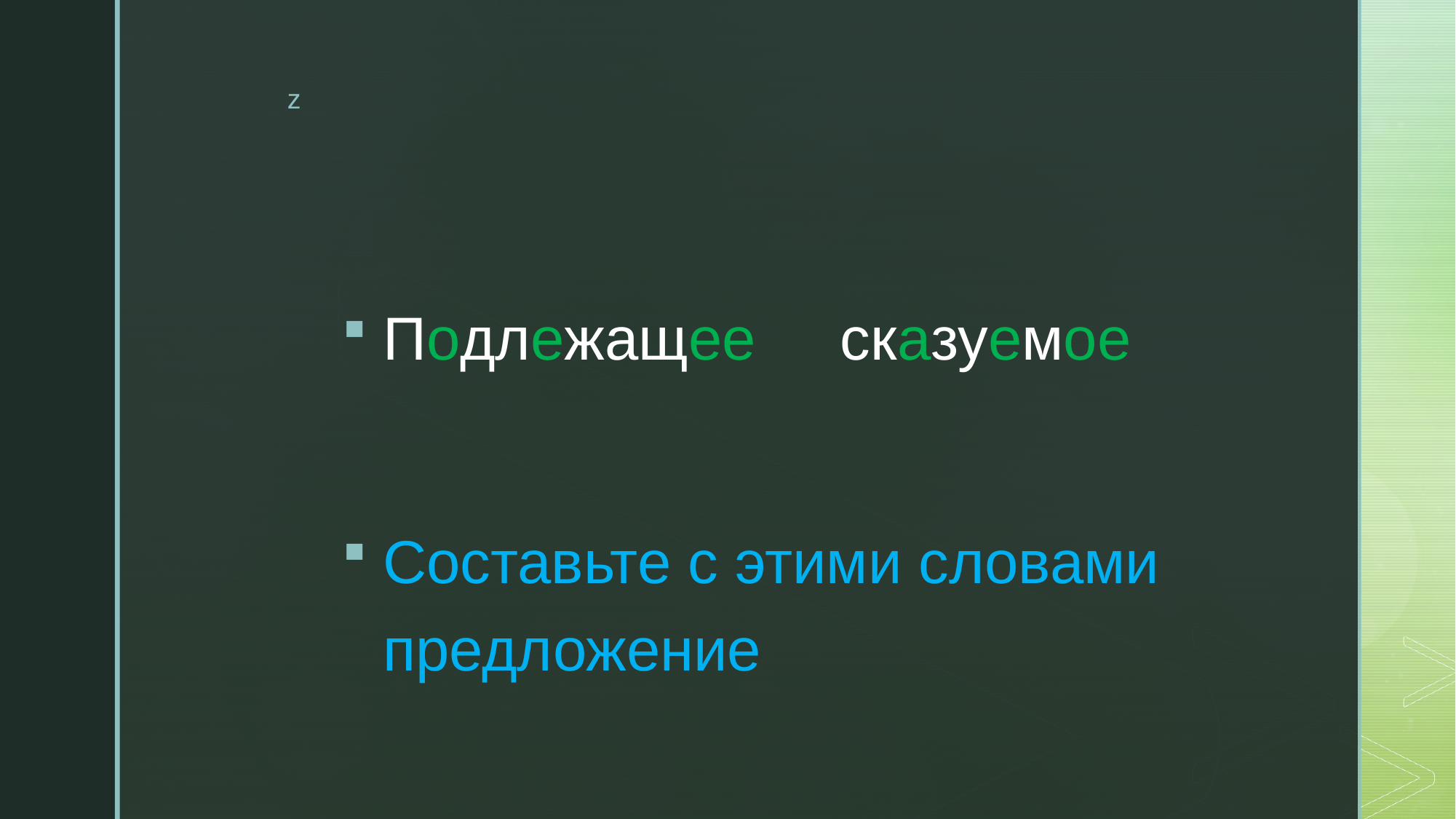

#
Подлежащее     сказуемое

Составьте с этими словами предложение